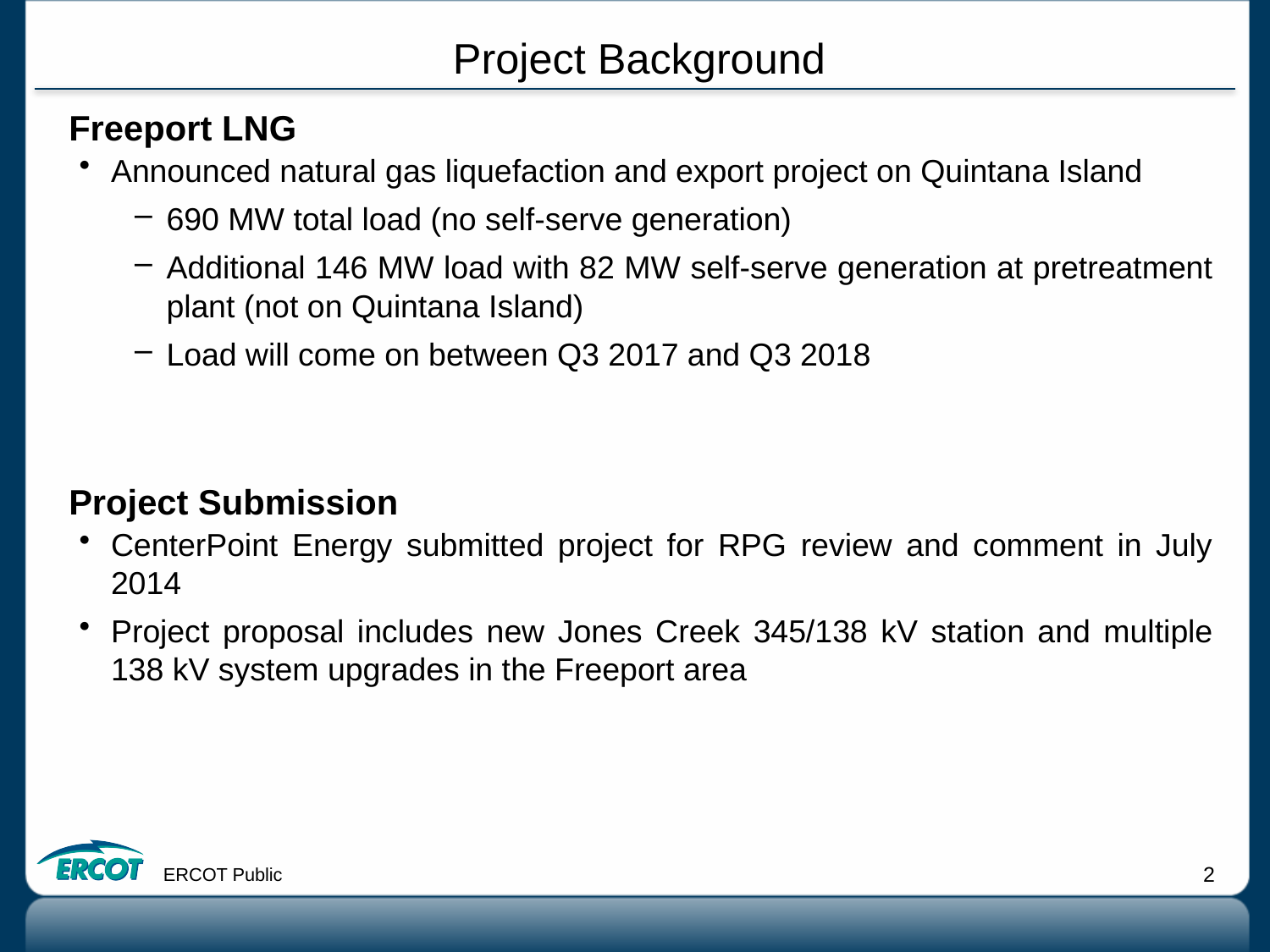

# Project Background
Freeport LNG
Announced natural gas liquefaction and export project on Quintana Island
690 MW total load (no self-serve generation)
Additional 146 MW load with 82 MW self-serve generation at pretreatment plant (not on Quintana Island)
Load will come on between Q3 2017 and Q3 2018
Project Submission
CenterPoint Energy submitted project for RPG review and comment in July 2014
Project proposal includes new Jones Creek 345/138 kV station and multiple 138 kV system upgrades in the Freeport area